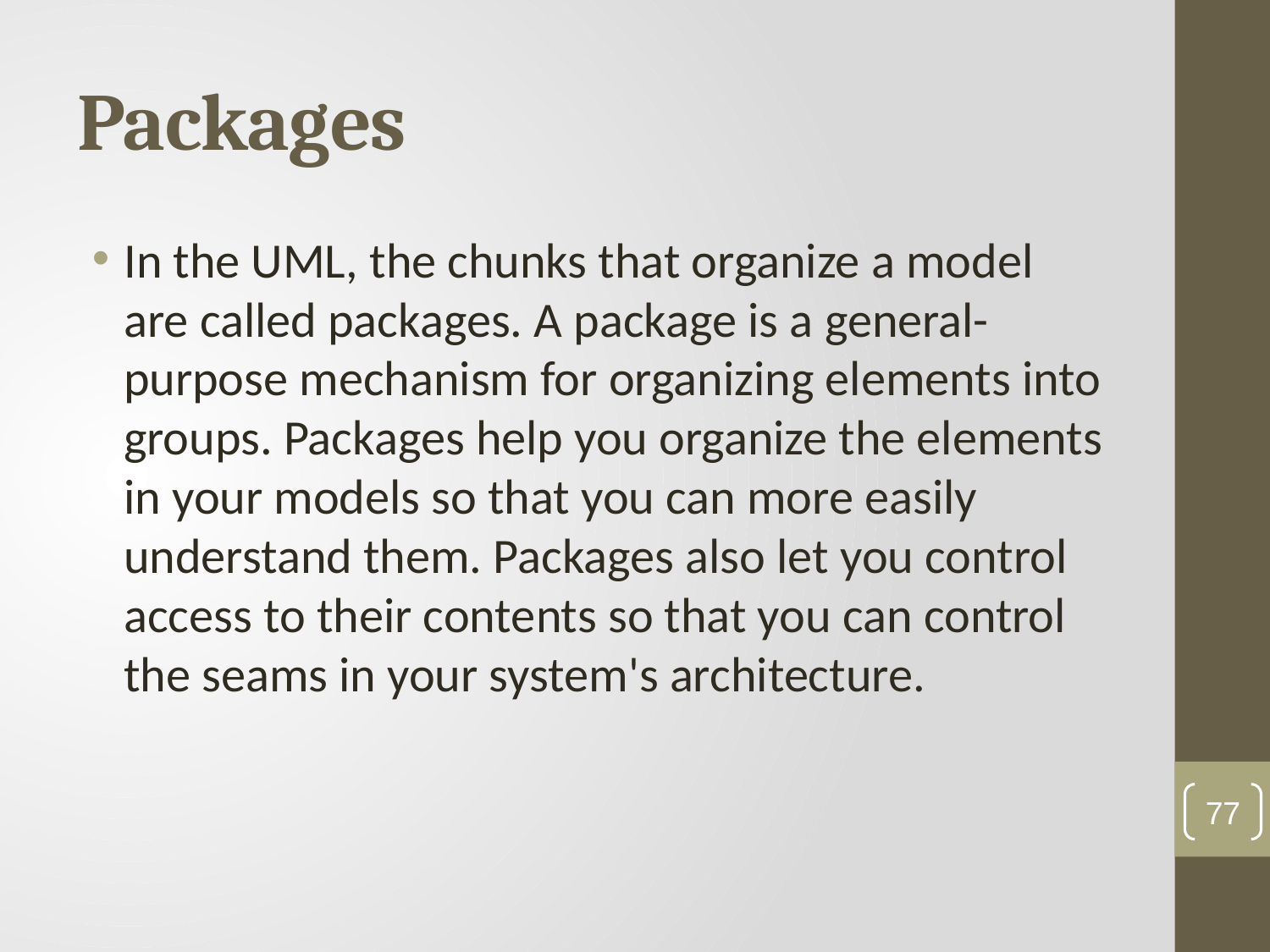

# Packages
In the UML, the chunks that organize a model are called packages. A package is a general-purpose mechanism for organizing elements into groups. Packages help you organize the elements in your models so that you can more easily understand them. Packages also let you control access to their contents so that you can control the seams in your system's architecture.
77